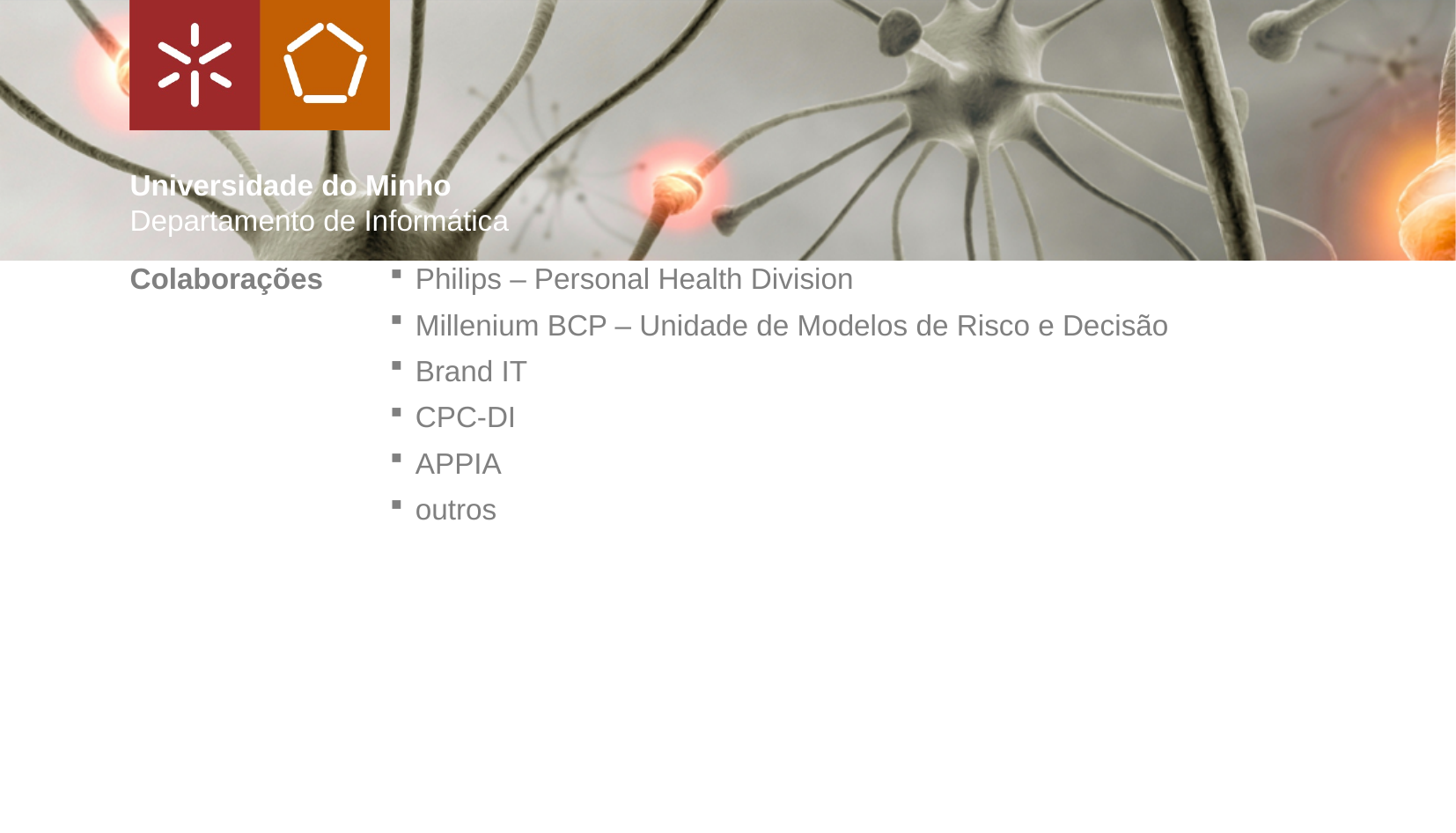

# Colaborações
Philips – Personal Health Division
Millenium BCP – Unidade de Modelos de Risco e Decisão
Brand IT
CPC-DI
APPIA
outros